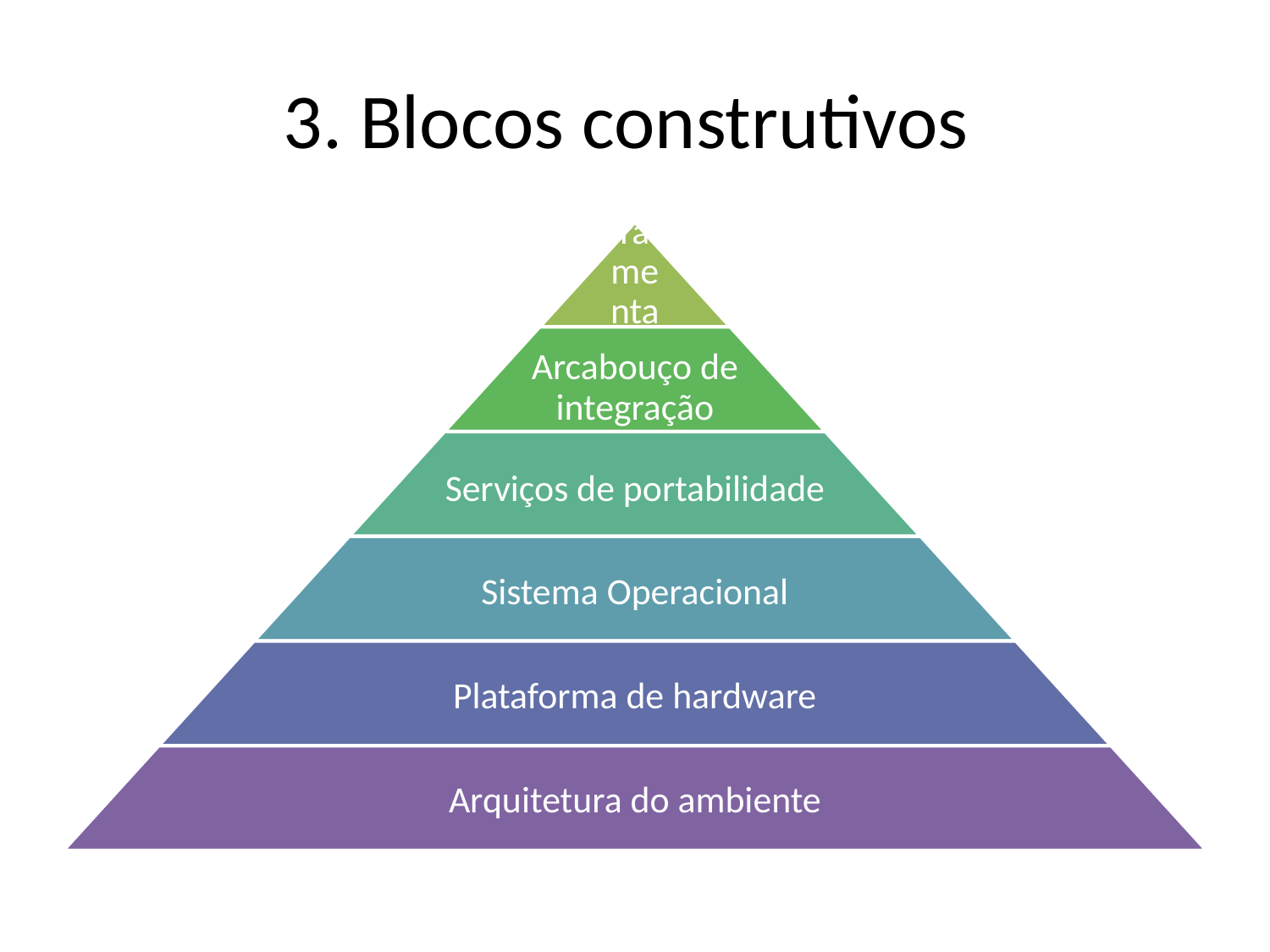

# 3. Blocos construtivos
Ferramenta Case
Arcabouço de integração
Serviços de portabilidade
Sistema Operacional
Plataforma de hardware
Arquitetura do ambiente